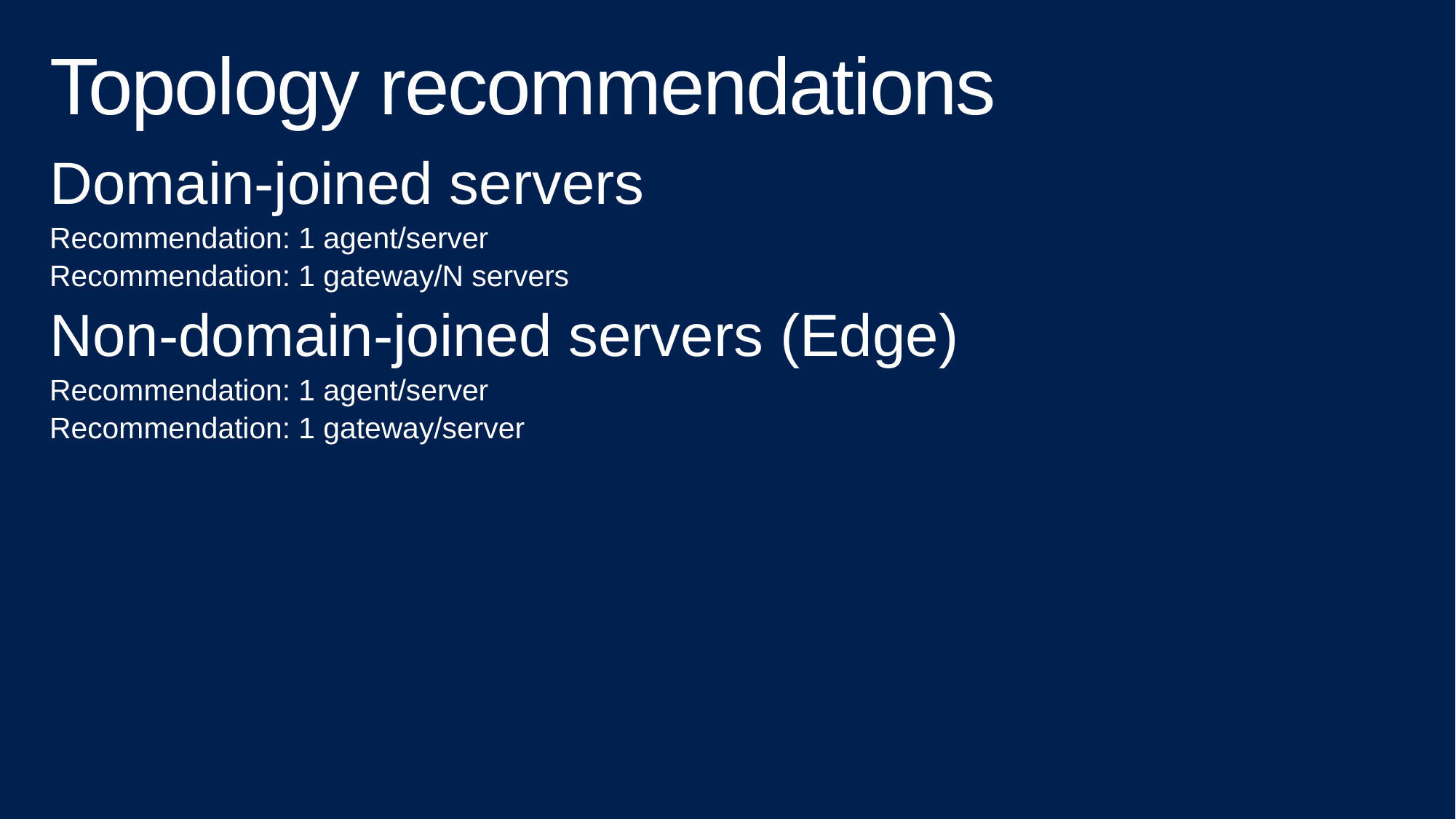

# Topology recommendations
Domain-joined servers
Recommendation: 1 agent/server
Recommendation: 1 gateway/N servers
Non-domain-joined servers (Edge)
Recommendation: 1 agent/server
Recommendation: 1 gateway/server